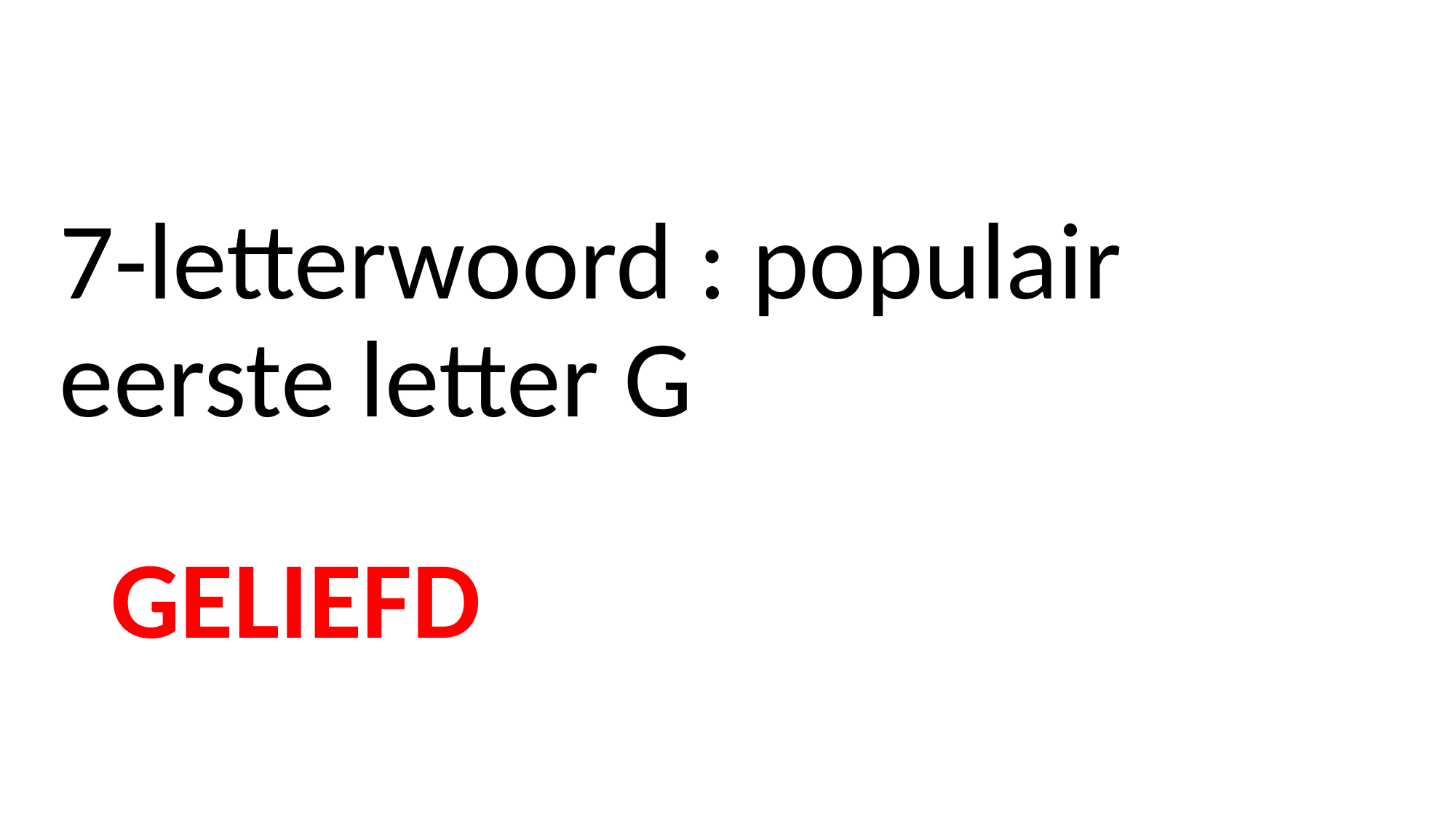

# 7-letterwoord : populair eerste letter G
GELIEFD